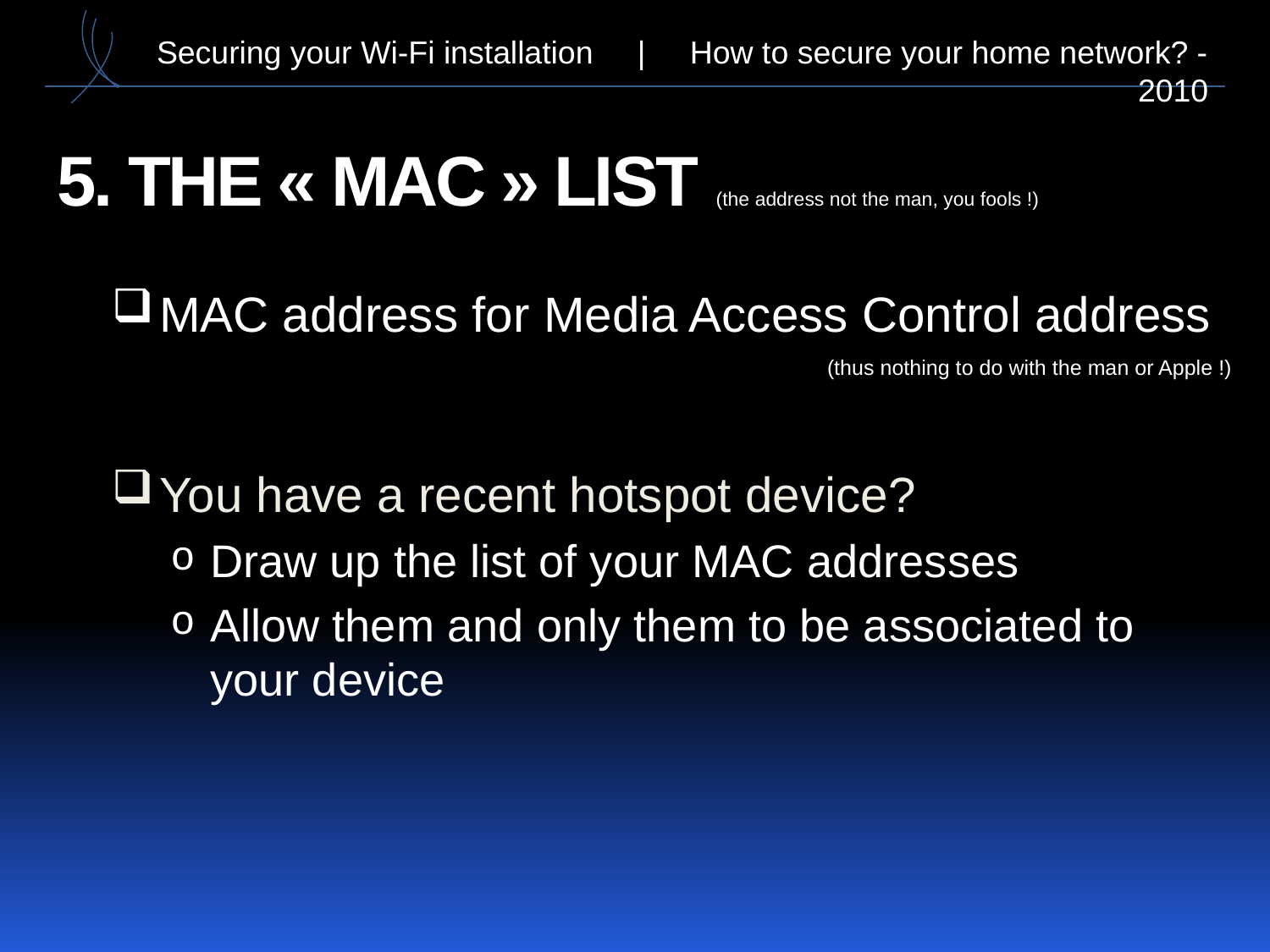

Securing your Wi-Fi installation     |     How to secure your home network? - 2010
# 5. The « mac » list (the address not the man, you fools !)
MAC address for Media Access Control address
(thus nothing to do with the man or Apple !)

You have a recent hotspot device?
Draw up the list of your MAC addresses
Allow them and only them to be associated to your device